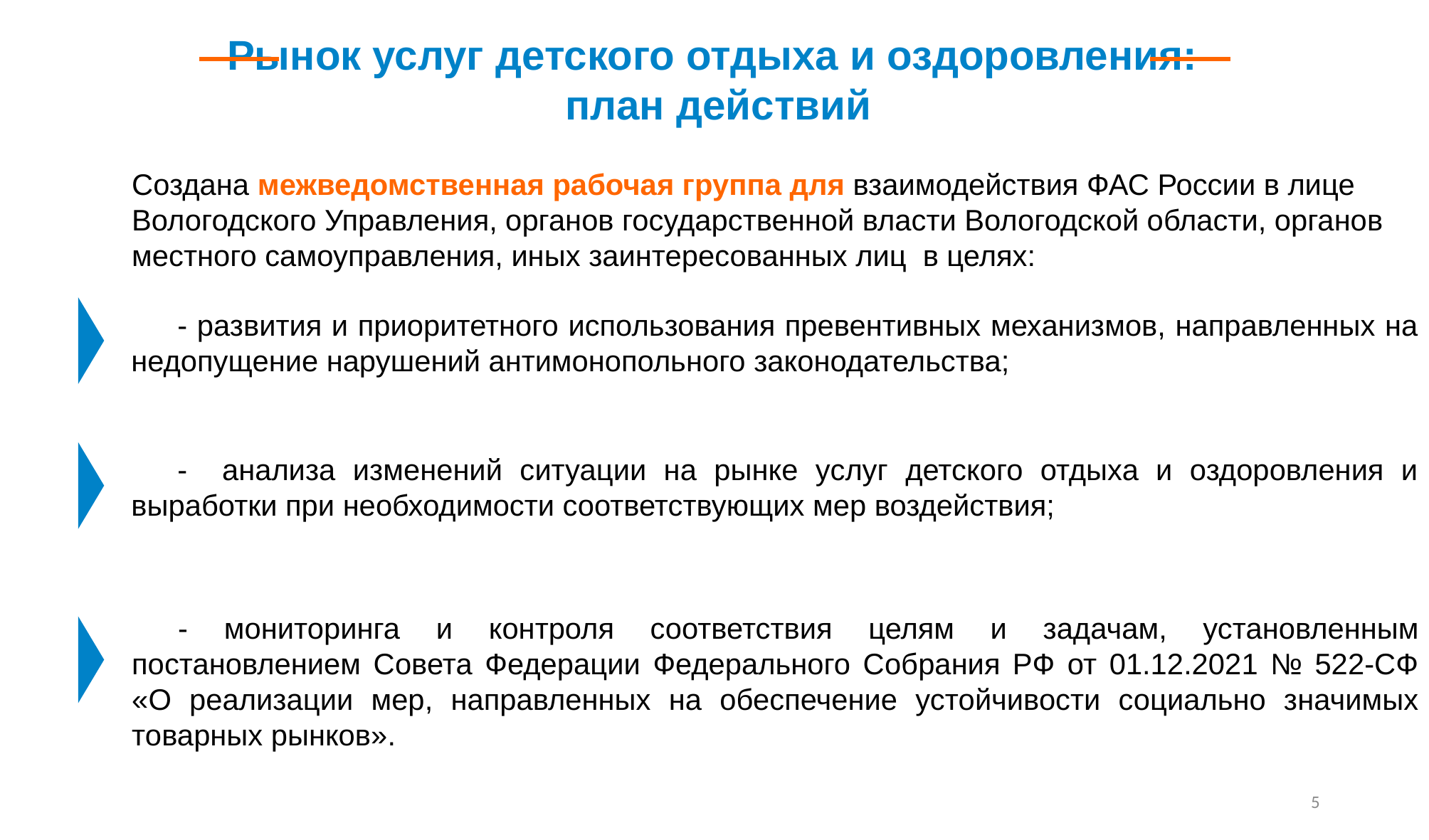

Рынок услуг детского отдыха и оздоровления:
план действий

Создана межведомственная рабочая группа для взаимодействия ФАС России в лице Вологодского Управления, органов государственной власти Вологодской области, органов местного самоуправления, иных заинтересованных лиц  в целях:
- развития и приоритетного использования превентивных механизмов, направленных на недопущение нарушений антимонопольного законодательства;

-  анализа изменений ситуации на рынке услуг детского отдыха и оздоровления и выработки при необходимости соответствующих мер воздействия;

- мониторинга и контроля соответствия целям и задачам, установленным постановлением Совета Федерации Федерального Собрания РФ от 01.12.2021 № 522-СФ «О реализации мер, направленных на обеспечение устойчивости социально значимых товарных рынков».

5